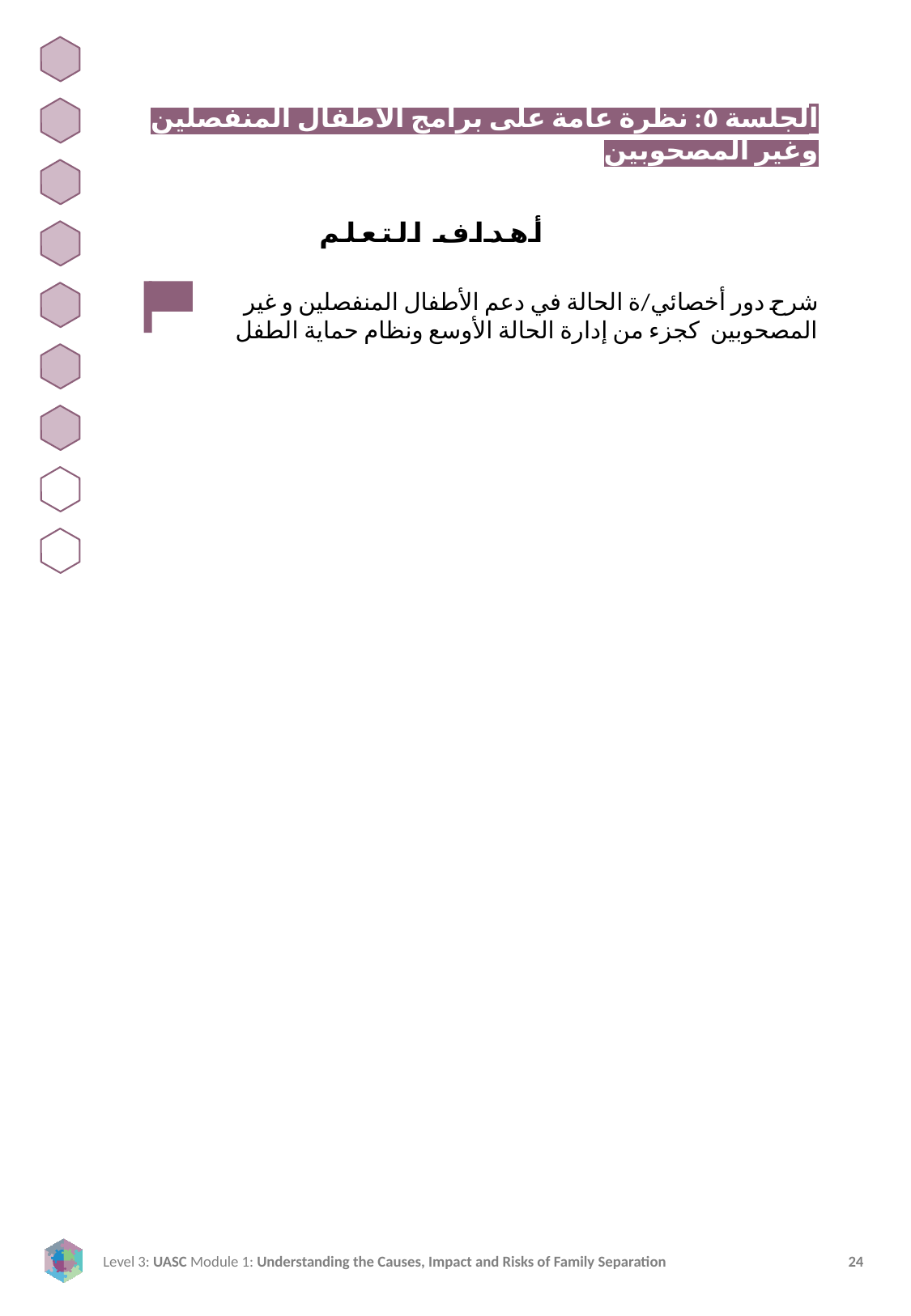

الجلسة ٥: نظرة عامة على برامج الأطفال المنفصلين وغير المصحوبين

أهداف التعلم

شرح دور أخصائي/ة الحالة في دعم الأطفال المنفصلين و غير المصحوبين  كجزء من إدارة الحالة الأوسع ونظام حماية الطفل